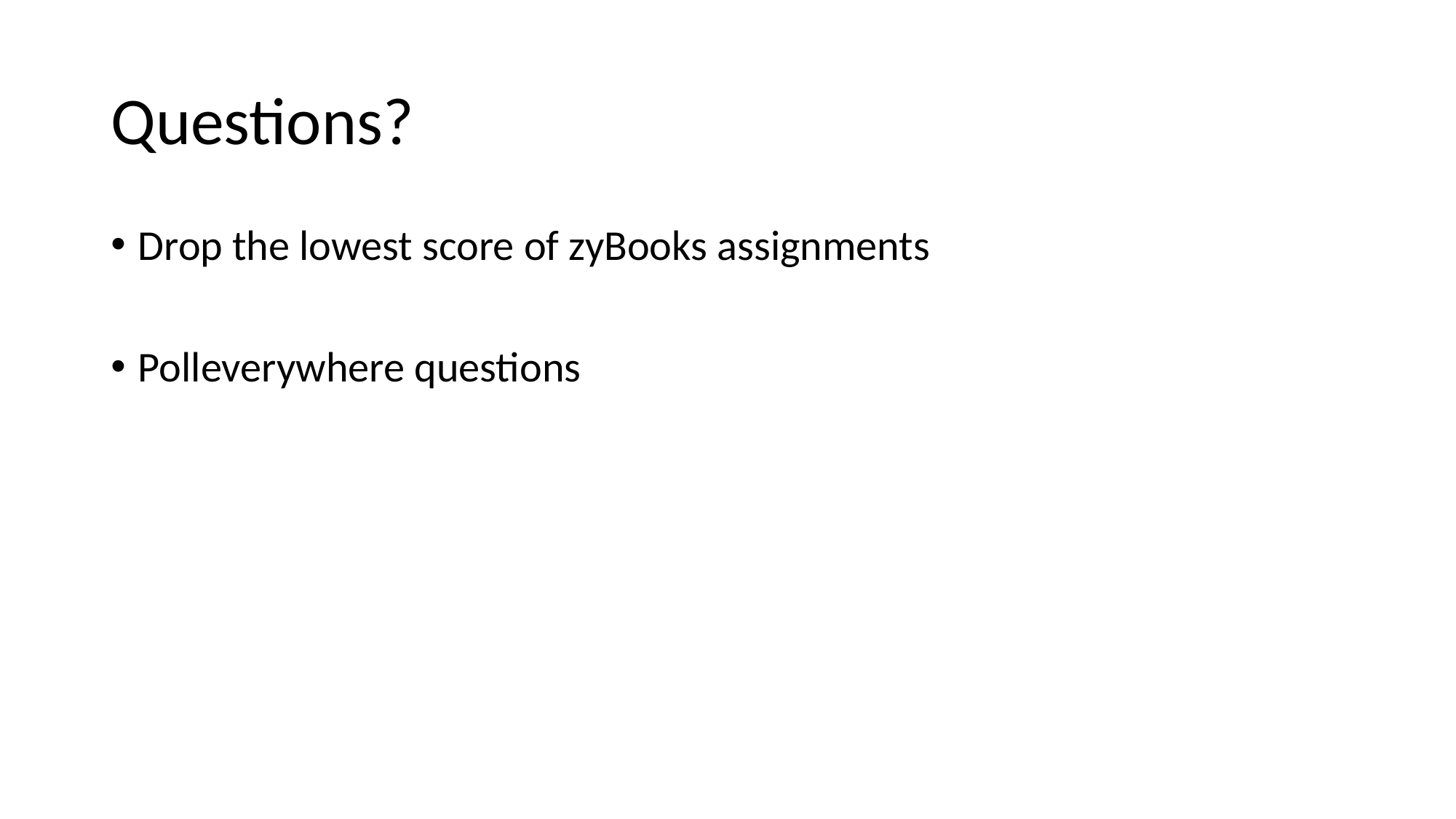

# Questions?
Drop the lowest score of zyBooks assignments

Polleverywhere questions